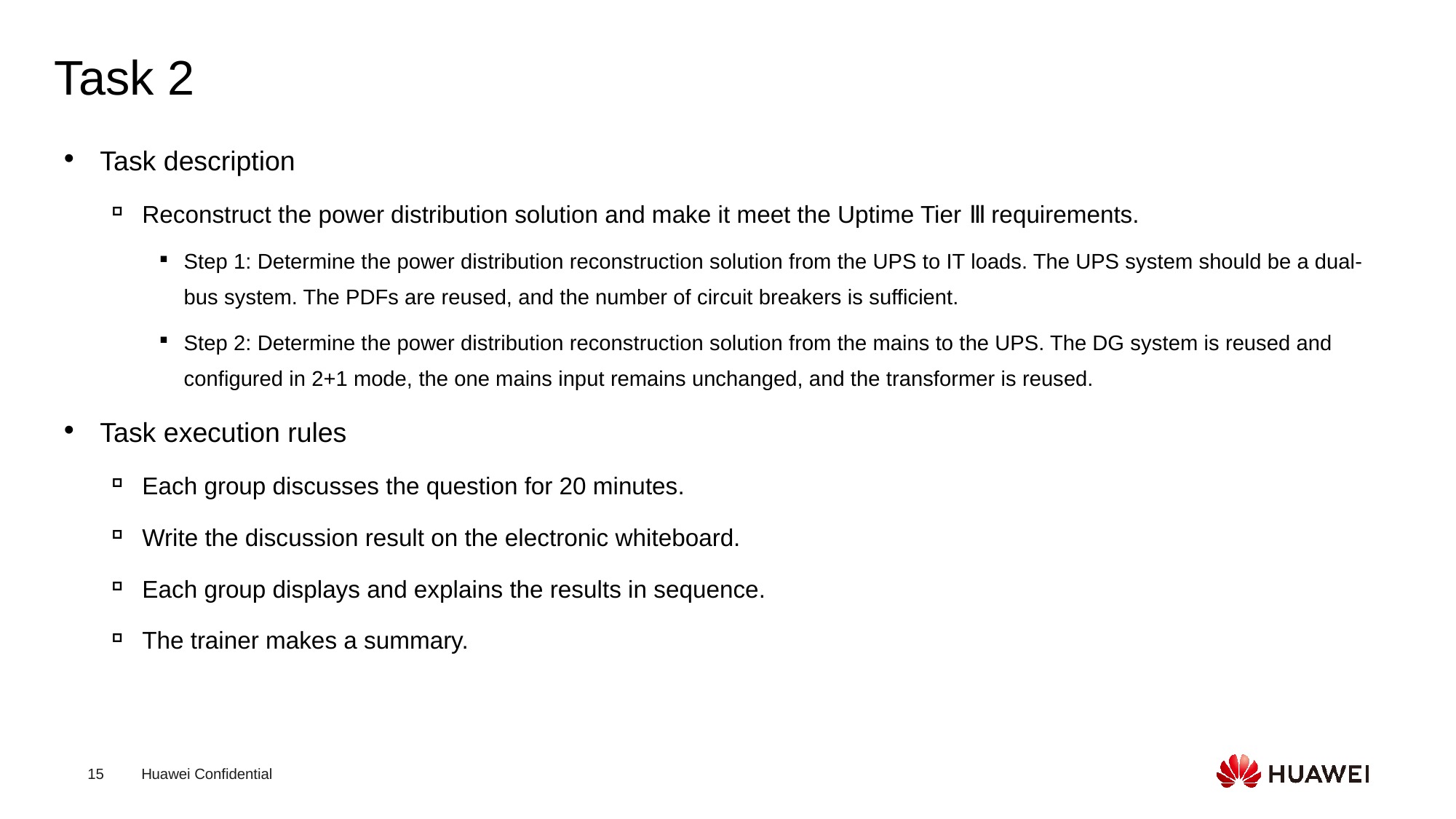

# Task 2
Task description
Reconstruct the power distribution solution and make it meet the Uptime Tier Ⅲ requirements.
Step 1: Determine the power distribution reconstruction solution from the UPS to IT loads. The UPS system should be a dual-bus system. The PDFs are reused, and the number of circuit breakers is sufficient.
Step 2: Determine the power distribution reconstruction solution from the mains to the UPS. The DG system is reused and configured in 2+1 mode, the one mains input remains unchanged, and the transformer is reused.
Task execution rules
Each group discusses the question for 20 minutes.
Write the discussion result on the electronic whiteboard.
Each group displays and explains the results in sequence.
The trainer makes a summary.